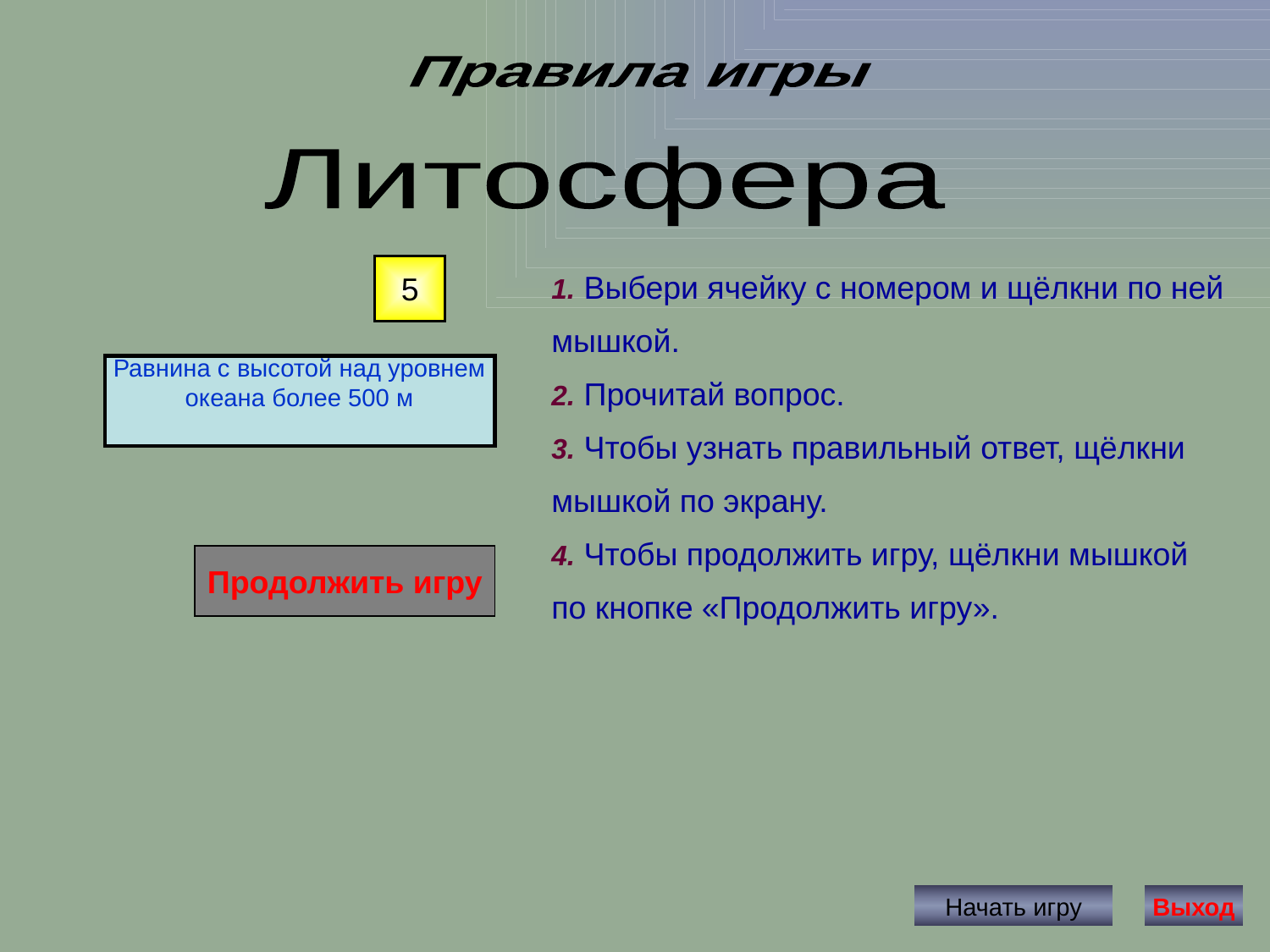

Правила игры
Литосфера
1. Выбери ячейку с номером и щёлкни по ней мышкой.
2. Прочитай вопрос.
3. Чтобы узнать правильный ответ, щёлкни мышкой по экрану.
4. Чтобы продолжить игру, щёлкни мышкой
по кнопке «Продолжить игру».
5
Равнина с высотой над уровнем океана более 500 м

Продолжить игру
Начать игру
Выход